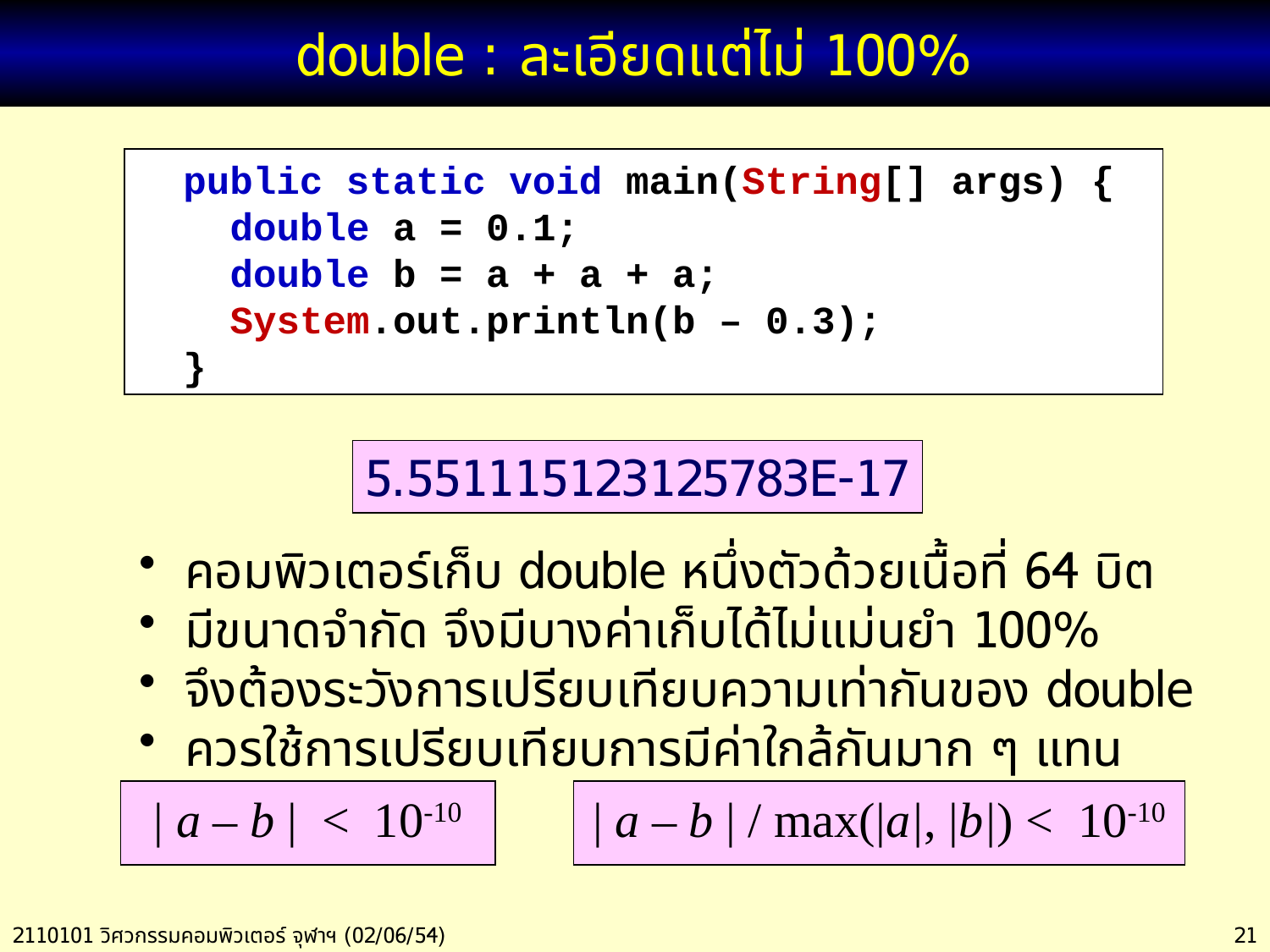

# double : ละเอียดแต่ไม่ 100%
  public static void main(String[] args) {
    double a = 0.1;
    double b = a + a + a;
    System.out.println(b – 0.3);
  }
5.551115123125783E-17
 คอมพิวเตอร์เก็บ double หนึ่งตัวด้วยเนื้อที่ 64 บิต
 มีขนาดจำกัด จึงมีบางค่าเก็บได้ไม่แม่นยำ 100%
 จึงต้องระวังการเปรียบเทียบความเท่ากันของ double
 ควรใช้การเปรียบเทียบการมีค่าใกล้กันมาก ๆ แทน
| a – b |  <  10-10
| a – b | / max(|a|, |b|) <  10-10